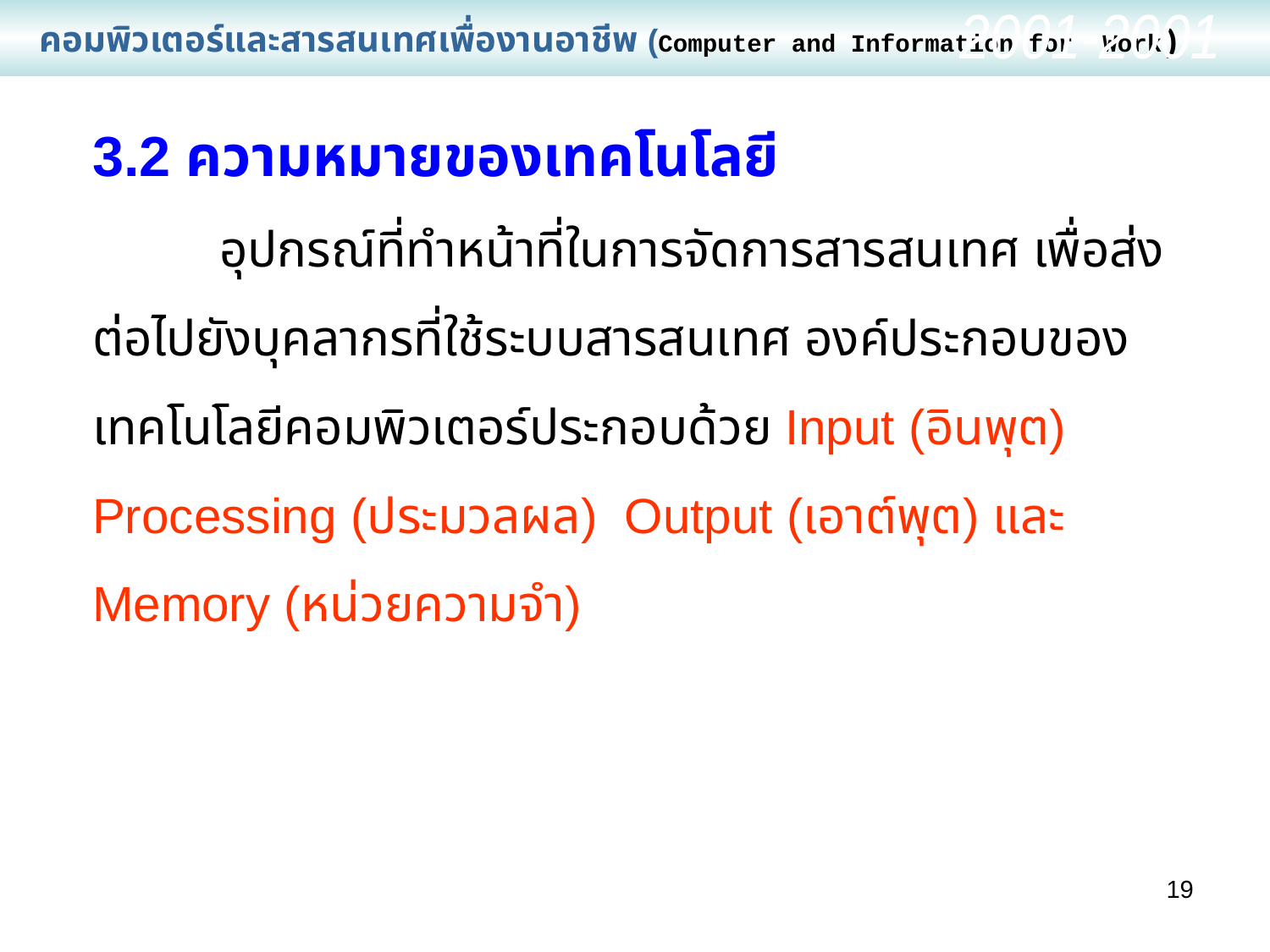

คอมพิวเตอร์และสารสนเทศเพื่องานอาชีพ (Computer and Information for  Work)
2001-2001
3.2 ความหมายของเทคโนโลยี
	อุปกรณ์ที่ทำหน้าที่ในการจัดการสารสนเทศ เพื่อส่งต่อไปยังบุคลากรที่ใช้ระบบสารสนเทศ องค์ประกอบของเทคโนโลยีคอมพิวเตอร์ประกอบด้วย Input (อินพุต)  Processing (ประมวลผล)  Output (เอาต์พุต) และ Memory (หน่วยความจำ)

19